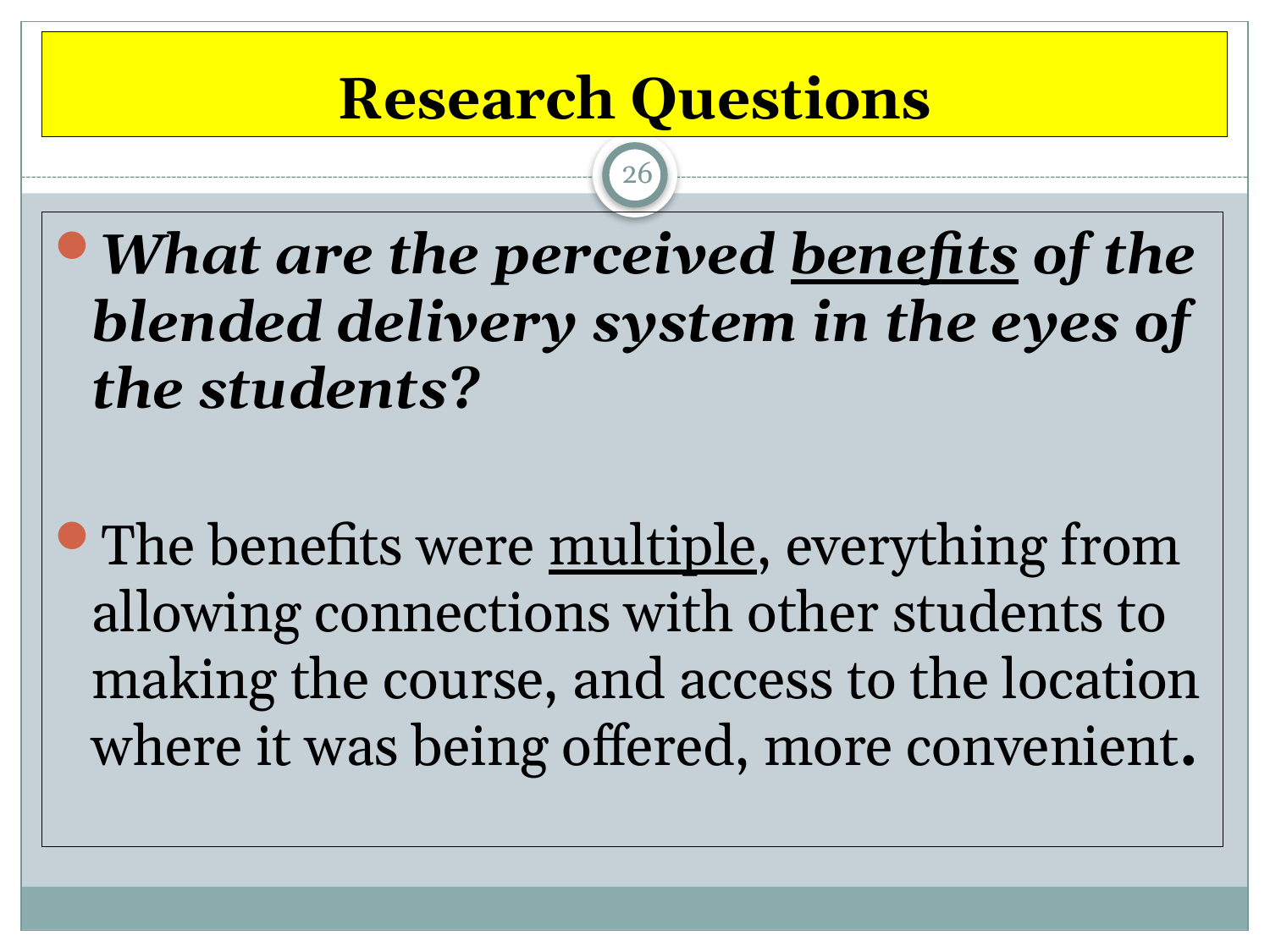

# Research Questions
26
What are the perceived benefits of the blended delivery system in the eyes of the students?

The benefits were multiple, everything from allowing connections with other students to making the course, and access to the location where it was being offered, more convenient.